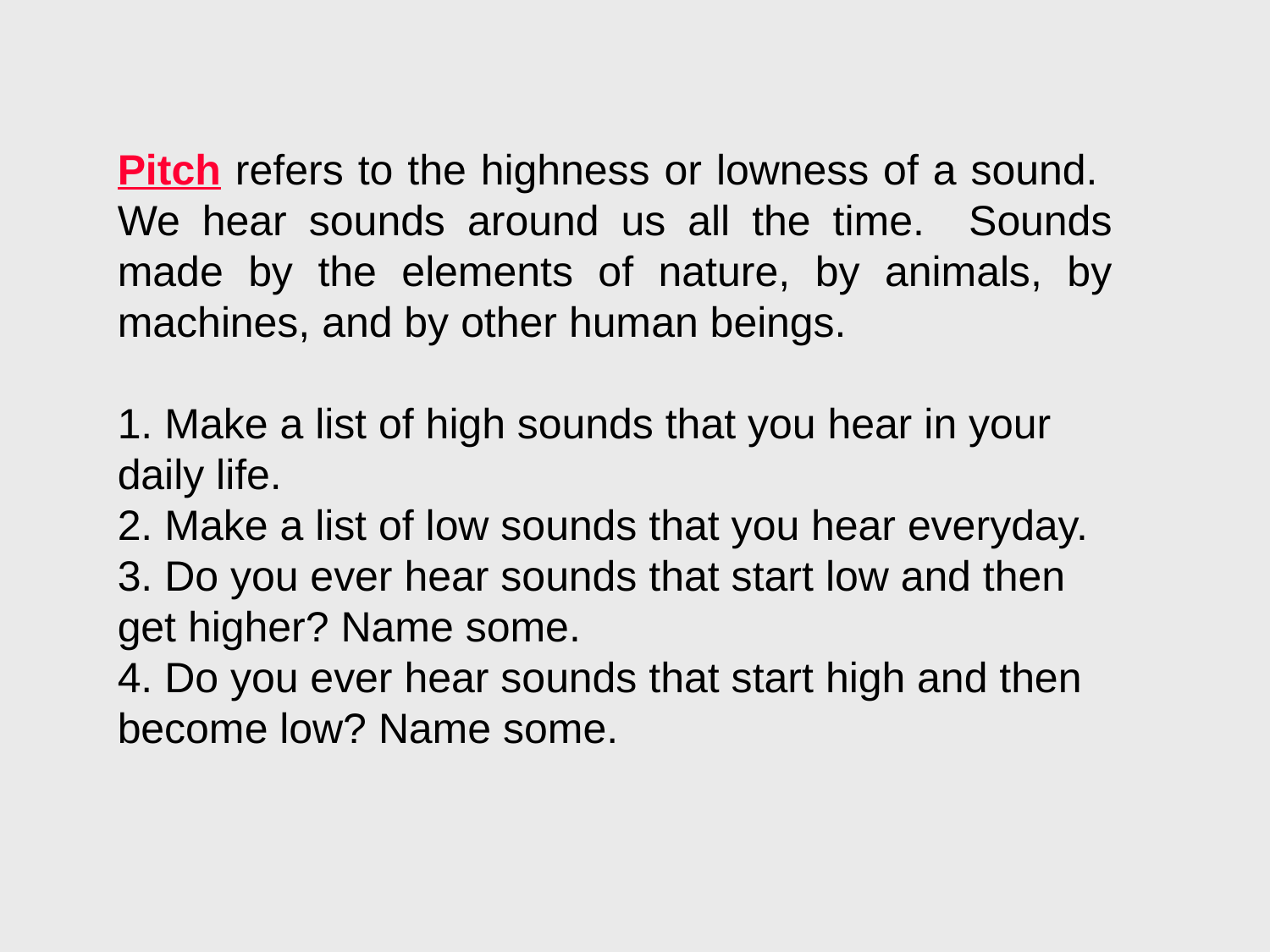

Pitch refers to the highness or lowness of a sound.  We hear sounds around us all the time.  Sounds made by the elements of nature, by animals, by machines, and by other human beings.

1. Make a list of high sounds that you hear in your daily life.
2. Make a list of low sounds that you hear everyday.
3. Do you ever hear sounds that start low and then get higher? Name some.
4. Do you ever hear sounds that start high and then become low? Name some.